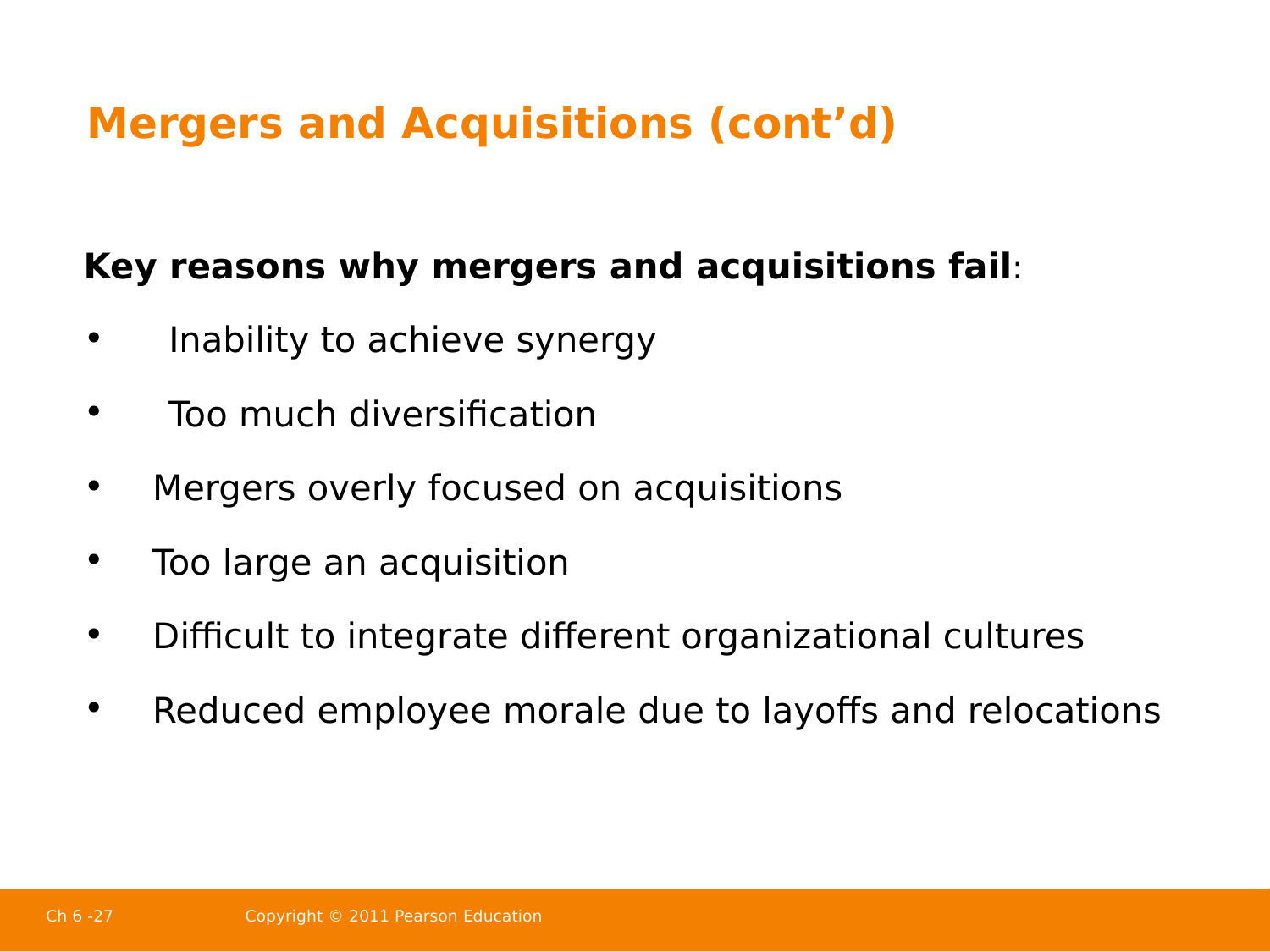

Mergers and Acquisitions (cont’d)
Key reasons why mergers and acquisitions fail:
Inability to achieve synergy
Too much diversification
Mergers overly focused on acquisitions
Too large an acquisition
Difficult to integrate different organizational cultures
Reduced employee morale due to layoffs and relocations

Ch 6 -27
Copyright © 2011 Pearson Education